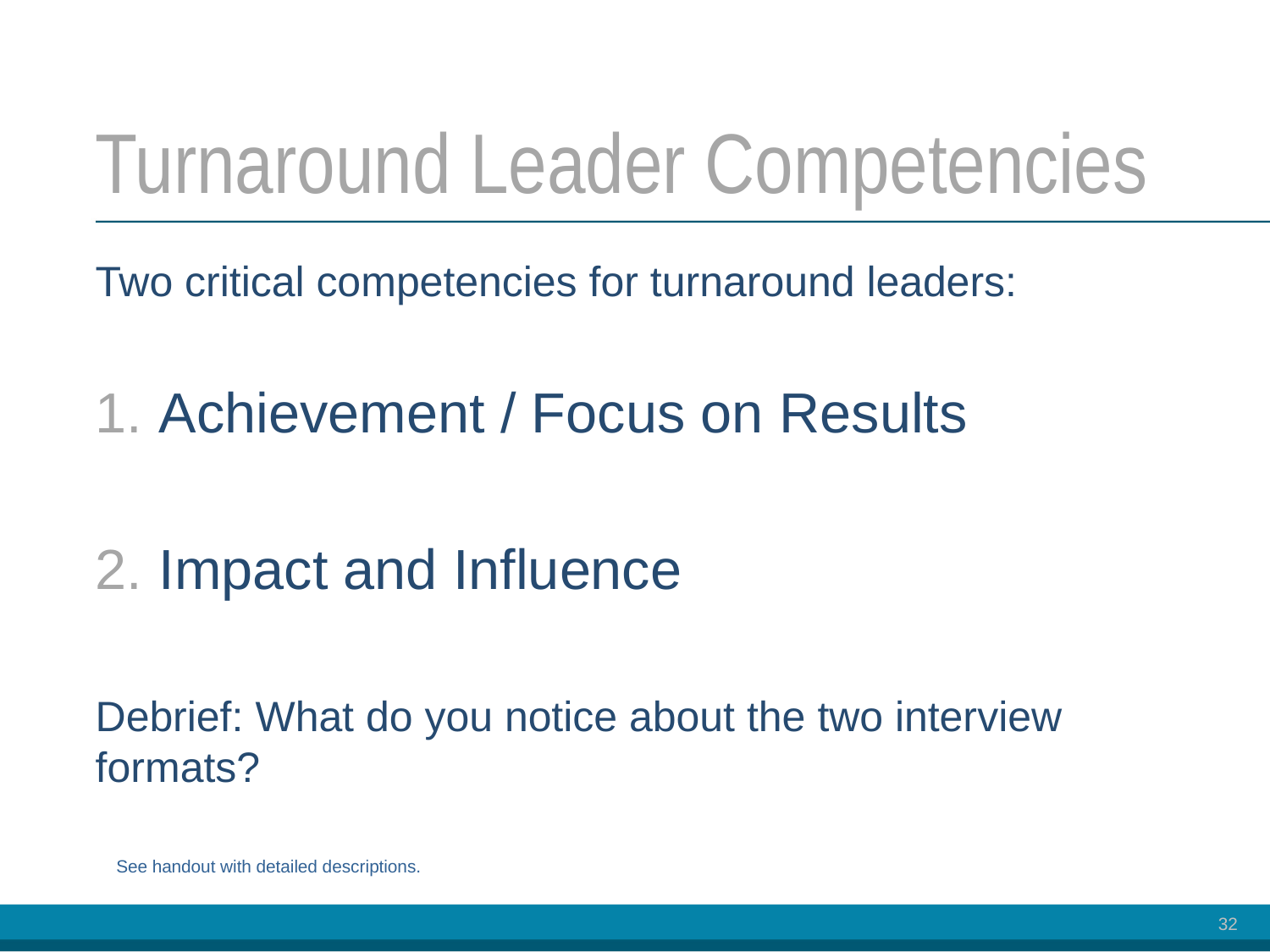

# Turnaround Leader Competencies
Two critical competencies for turnaround leaders:

Achievement / Focus on Results

Impact and Influence

Debrief: What do you notice about the two interview formats?
See handout with detailed descriptions.
32